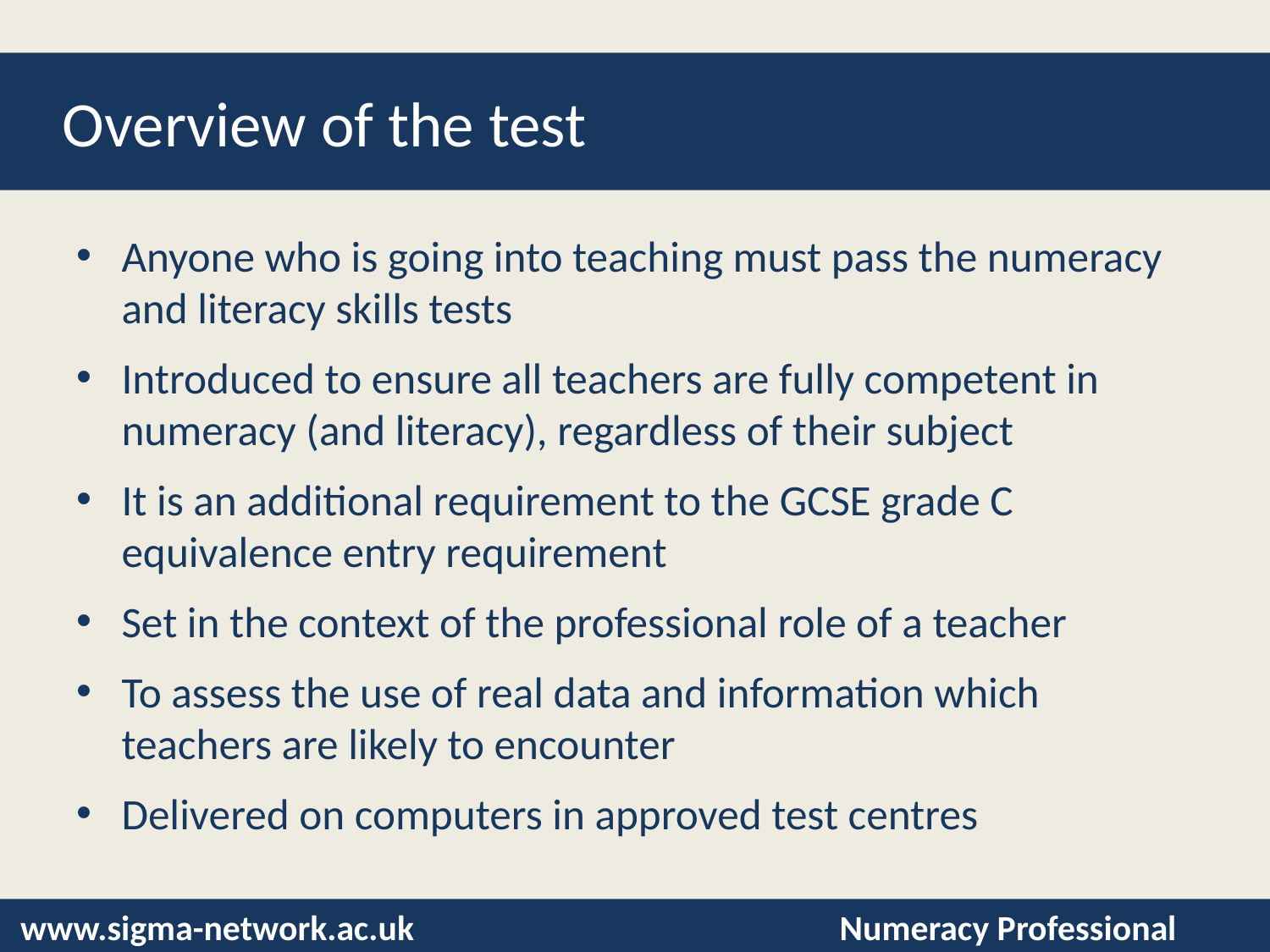

# Overview of the test
Anyone who is going into teaching must pass the numeracy and literacy skills tests
Introduced to ensure all teachers are fully competent in numeracy (and literacy), regardless of their subject
It is an additional requirement to the GCSE grade C equivalence entry requirement
Set in the context of the professional role of a teacher
To assess the use of real data and information which teachers are likely to encounter
Delivered on computers in approved test centres